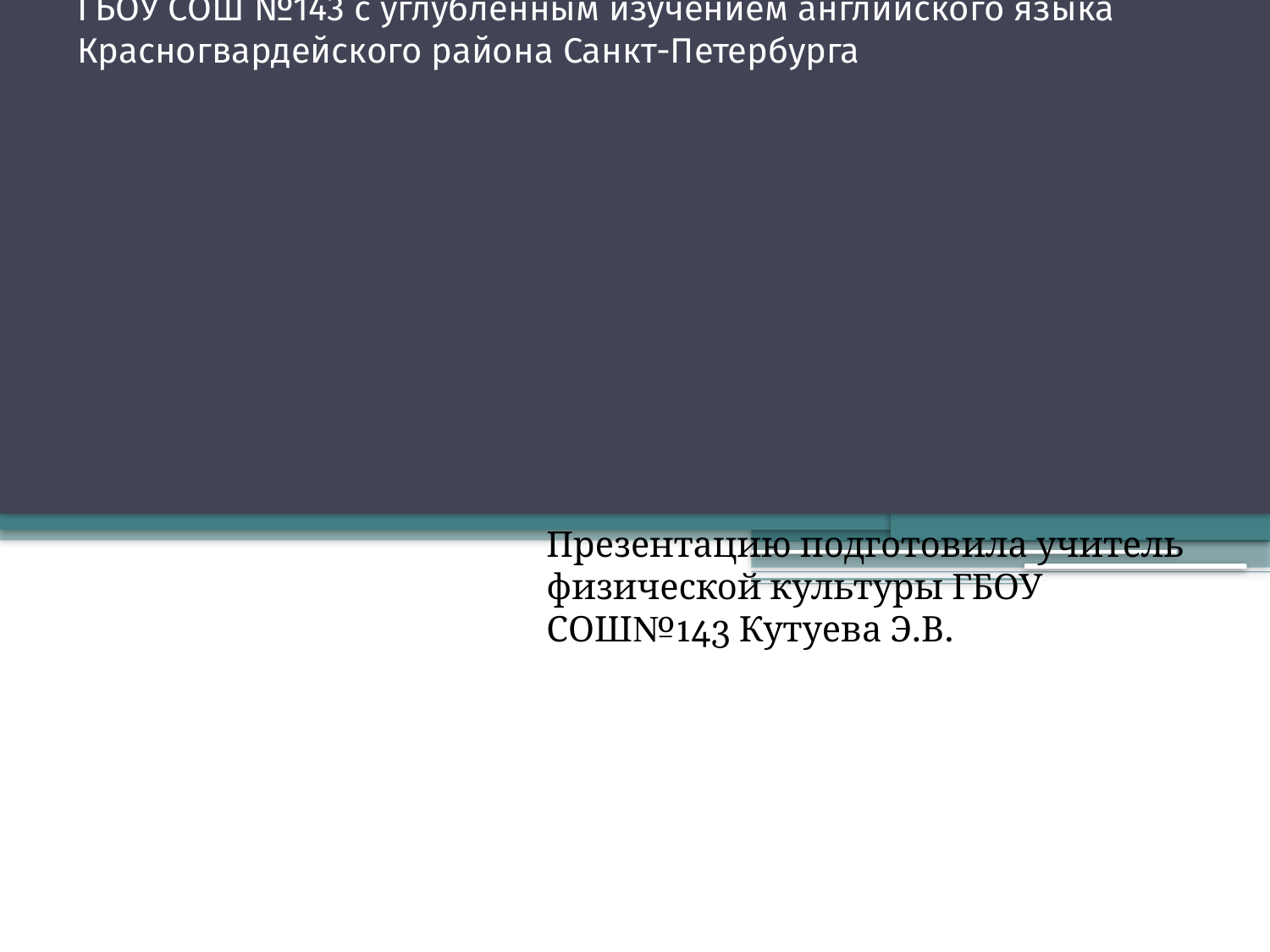

# ГБОУ СОШ №143 с углублённым изучением английского языка Красногвардейского района Санкт-Петербурга
Презентацию подготовила учитель физической культуры ГБОУ СОШ№143 Кутуева Э.В.